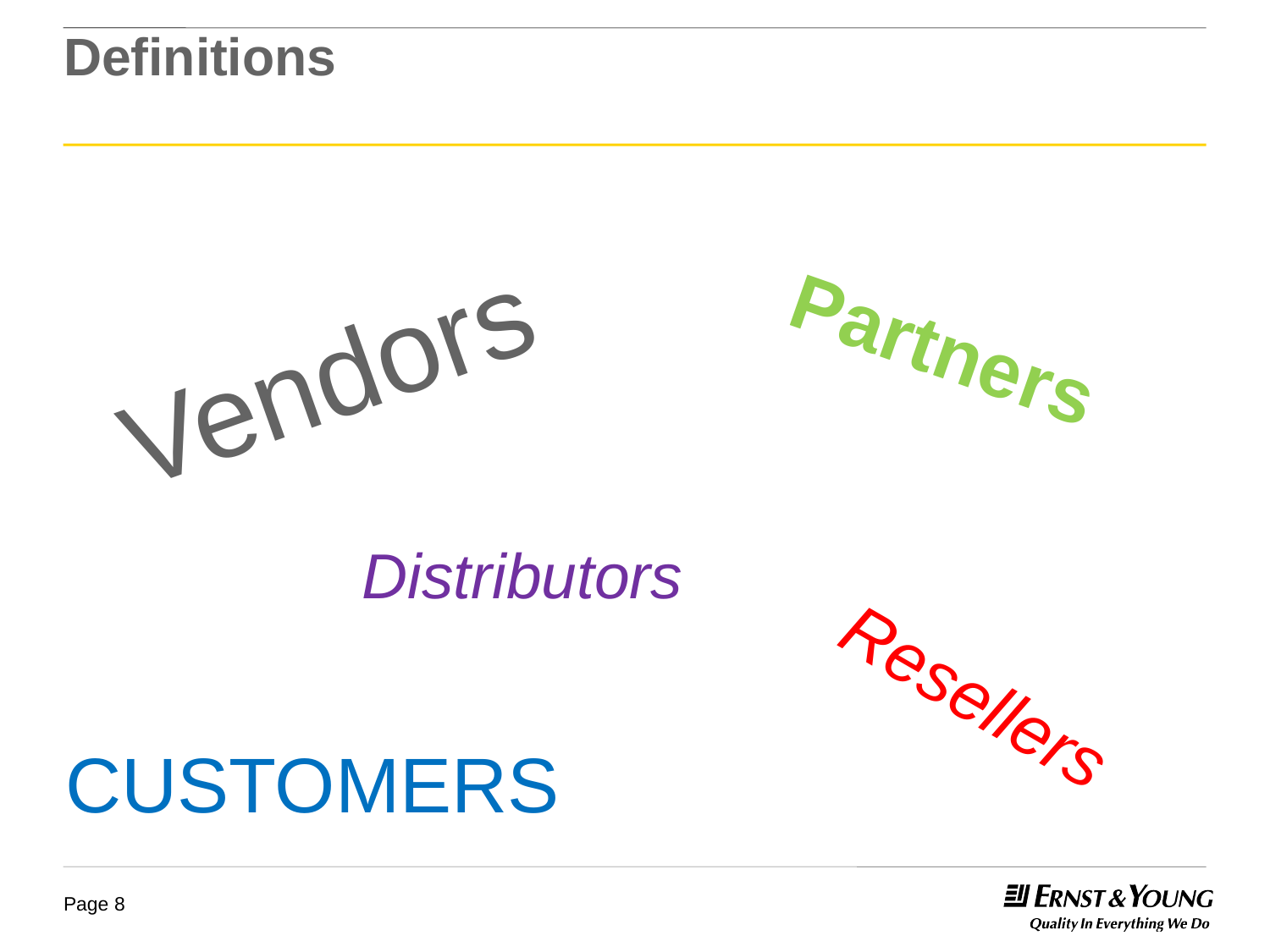

# Definitions
Partners
Vendors
Distributors
Resellers
CUSTOMERS